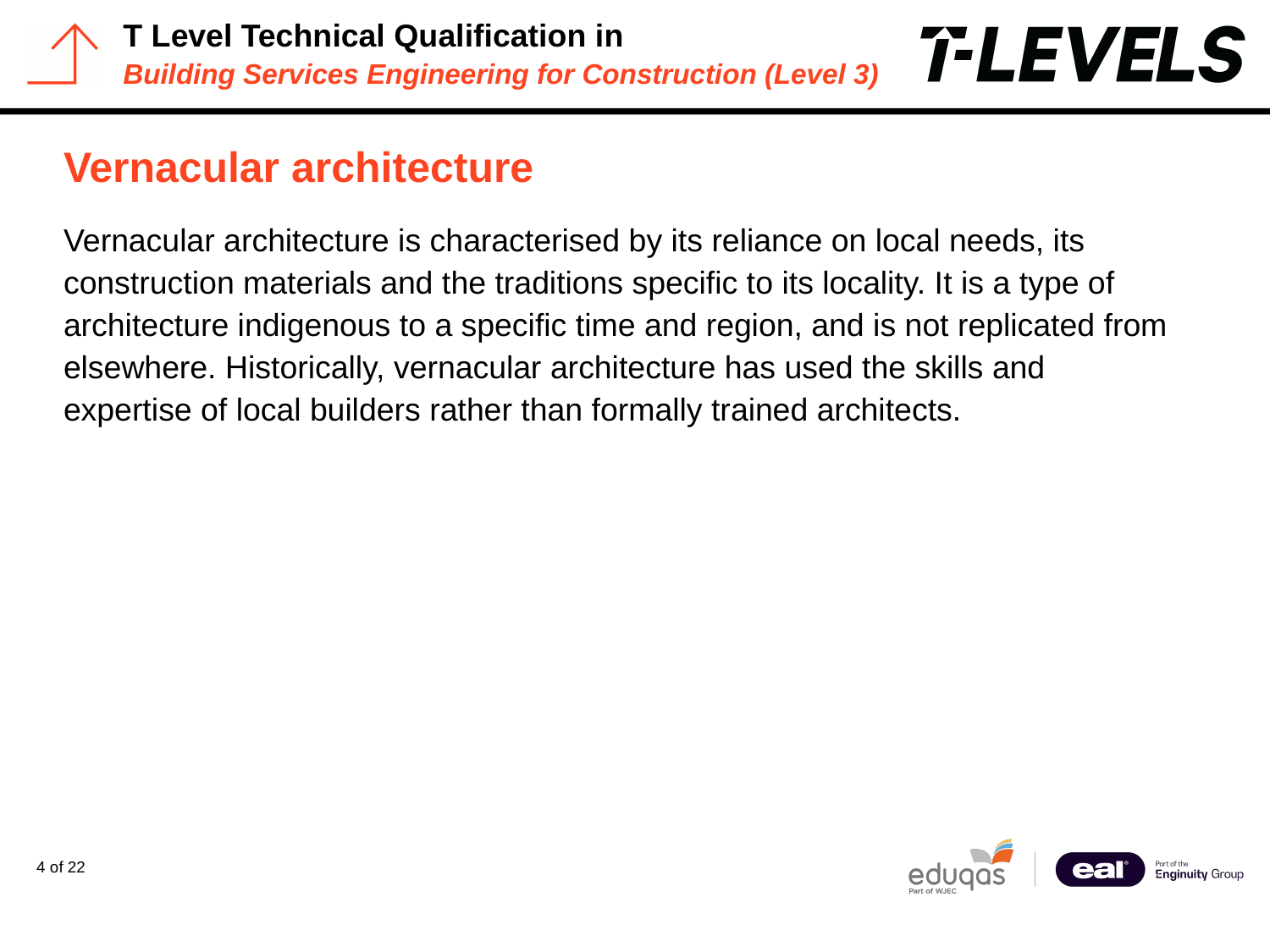

# Vernacular architecture
Vernacular architecture is characterised by its reliance on local needs, its construction materials and the traditions specific to its locality. It is a type of architecture indigenous to a specific time and region, and is not replicated from elsewhere. Historically, vernacular architecture has used the skills and expertise of local builders rather than formally trained architects.